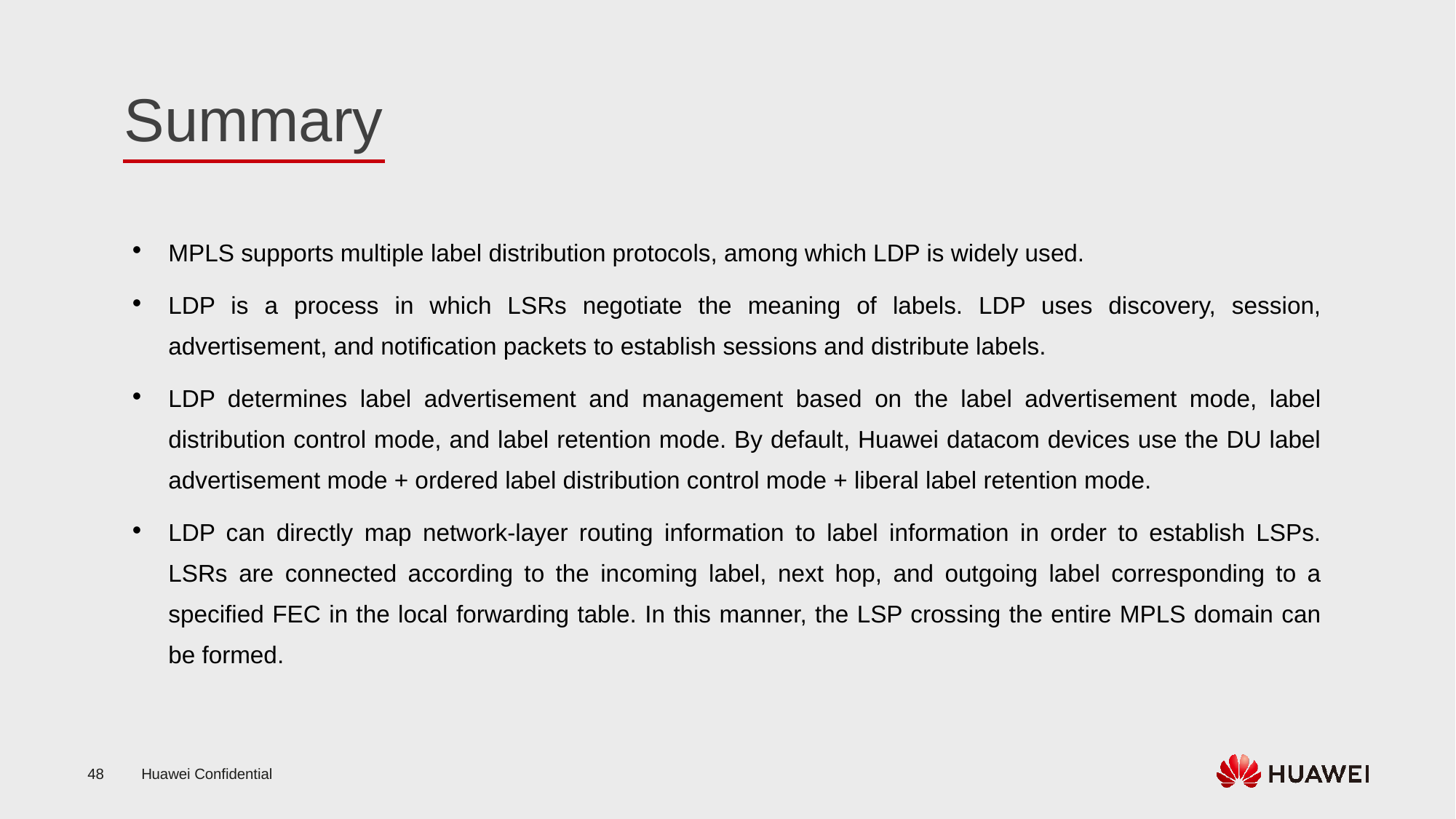

MPLS supports multiple label distribution protocols, among which LDP is widely used.
LDP is a process in which LSRs negotiate the meaning of labels. LDP uses discovery, session, advertisement, and notification packets to establish sessions and distribute labels.
LDP determines label advertisement and management based on the label advertisement mode, label distribution control mode, and label retention mode. By default, Huawei datacom devices use the DU label advertisement mode + ordered label distribution control mode + liberal label retention mode.
LDP can directly map network-layer routing information to label information in order to establish LSPs. LSRs are connected according to the incoming label, next hop, and outgoing label corresponding to a specified FEC in the local forwarding table. In this manner, the LSP crossing the entire MPLS domain can be formed.